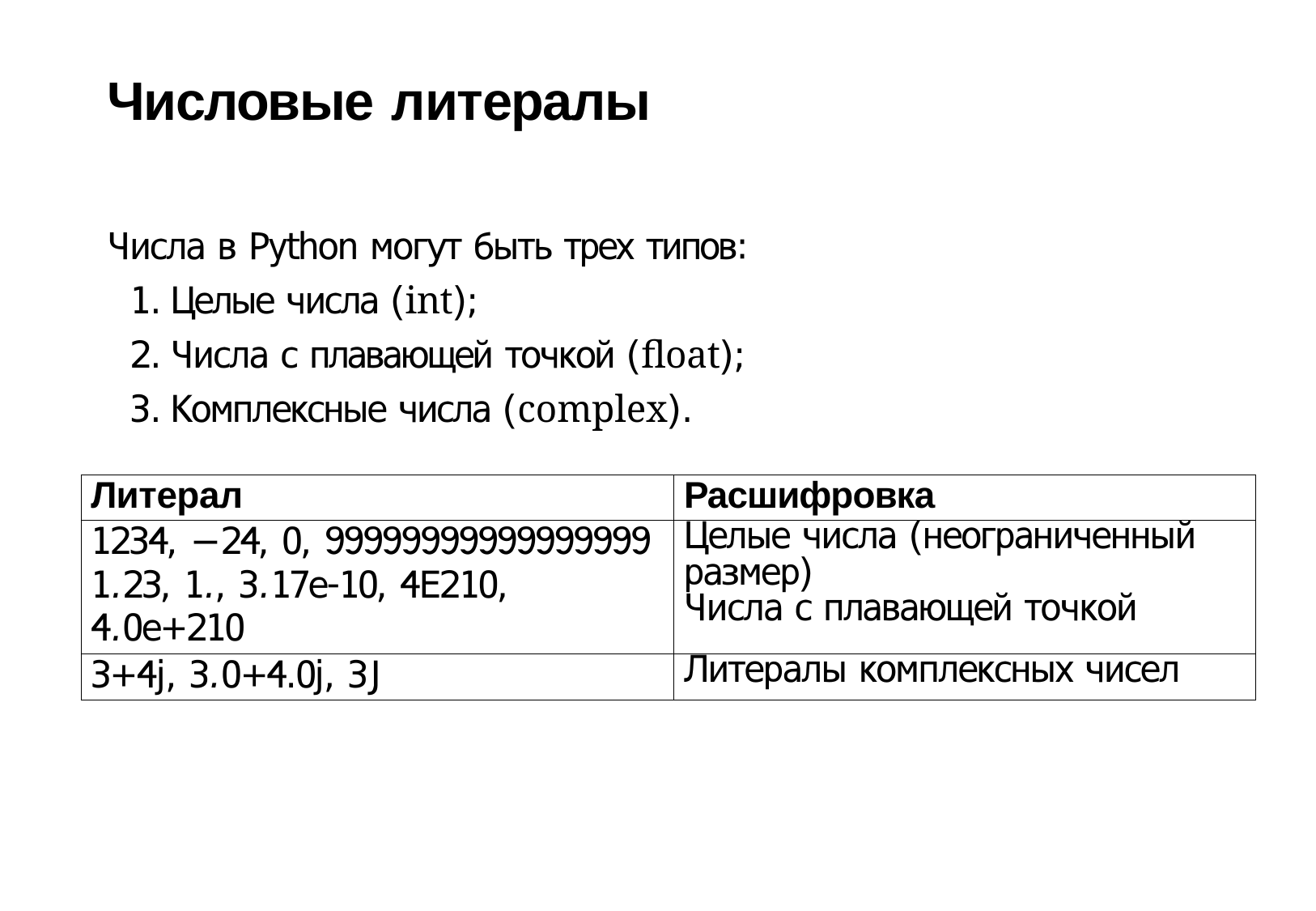

# Числовые литералы
Числа в Python могут быть трех типов:
Целые числа (int);
Числа с плавающей точкой (float);
Комплексные числа (complex).
| Литерал | Расшифровка |
| --- | --- |
| 1234, −24, 0, 99999999999999999 1.23, 1., 3.17e-10, 4E210, 4.0e+210 | Целые числа (неограниченный размер) Числа с плавающей точкой |
| 3+4j, 3.0+4.0j, 3J | Литералы комплексных чисел |